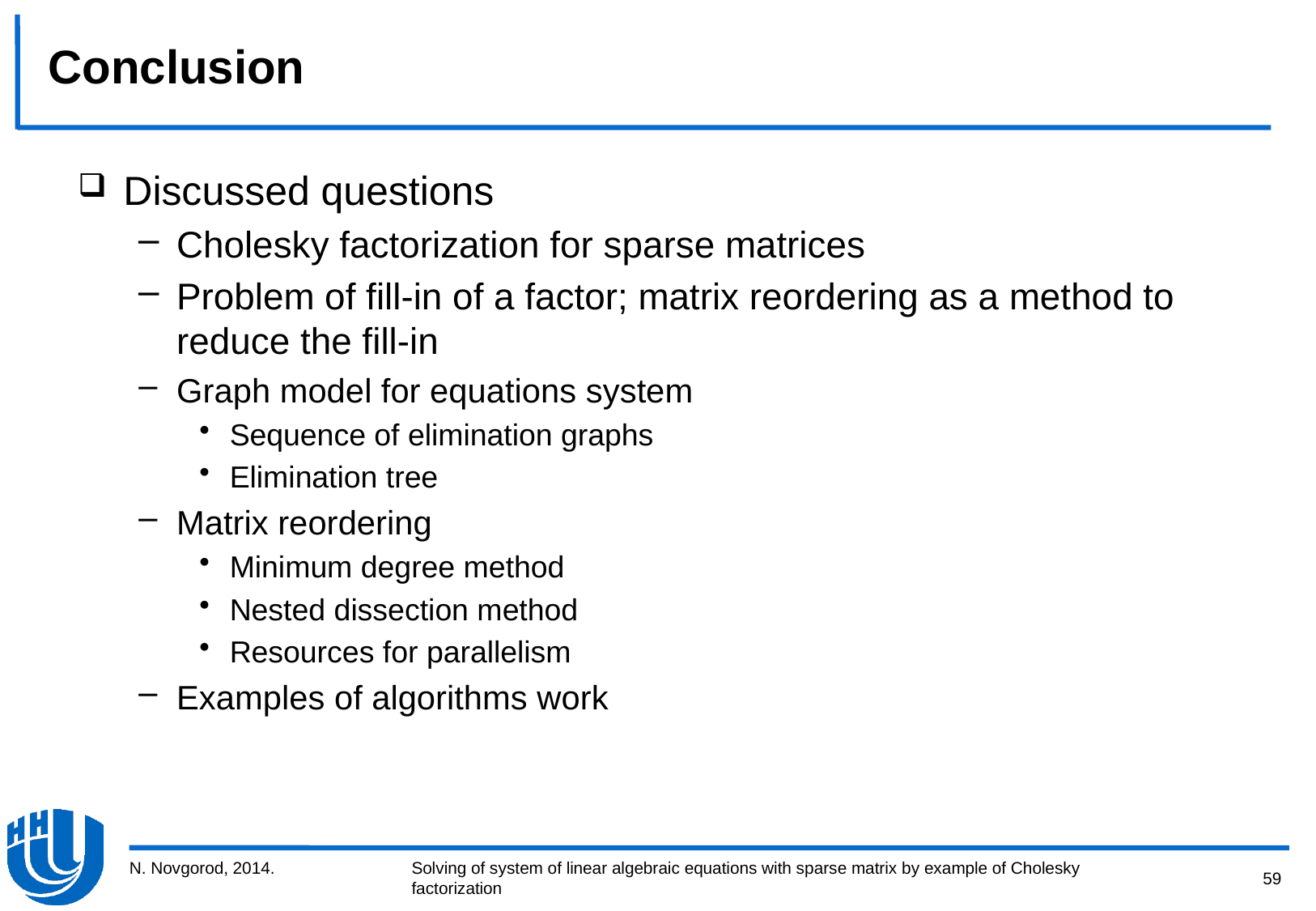

# Conclusion
Discussed questions
Cholesky factorization for sparse matrices
Problem of fill-in of a factor; matrix reordering as a method to reduce the fill-in
Graph model for equations system
Sequence of elimination graphs
Elimination tree
Matrix reordering
Minimum degree method
Nested dissection method
Resources for parallelism
Examples of algorithms work

N. Novgorod, 2014.

59
Solving of system of linear algebraic equations with sparse matrix by example of Cholesky factorization